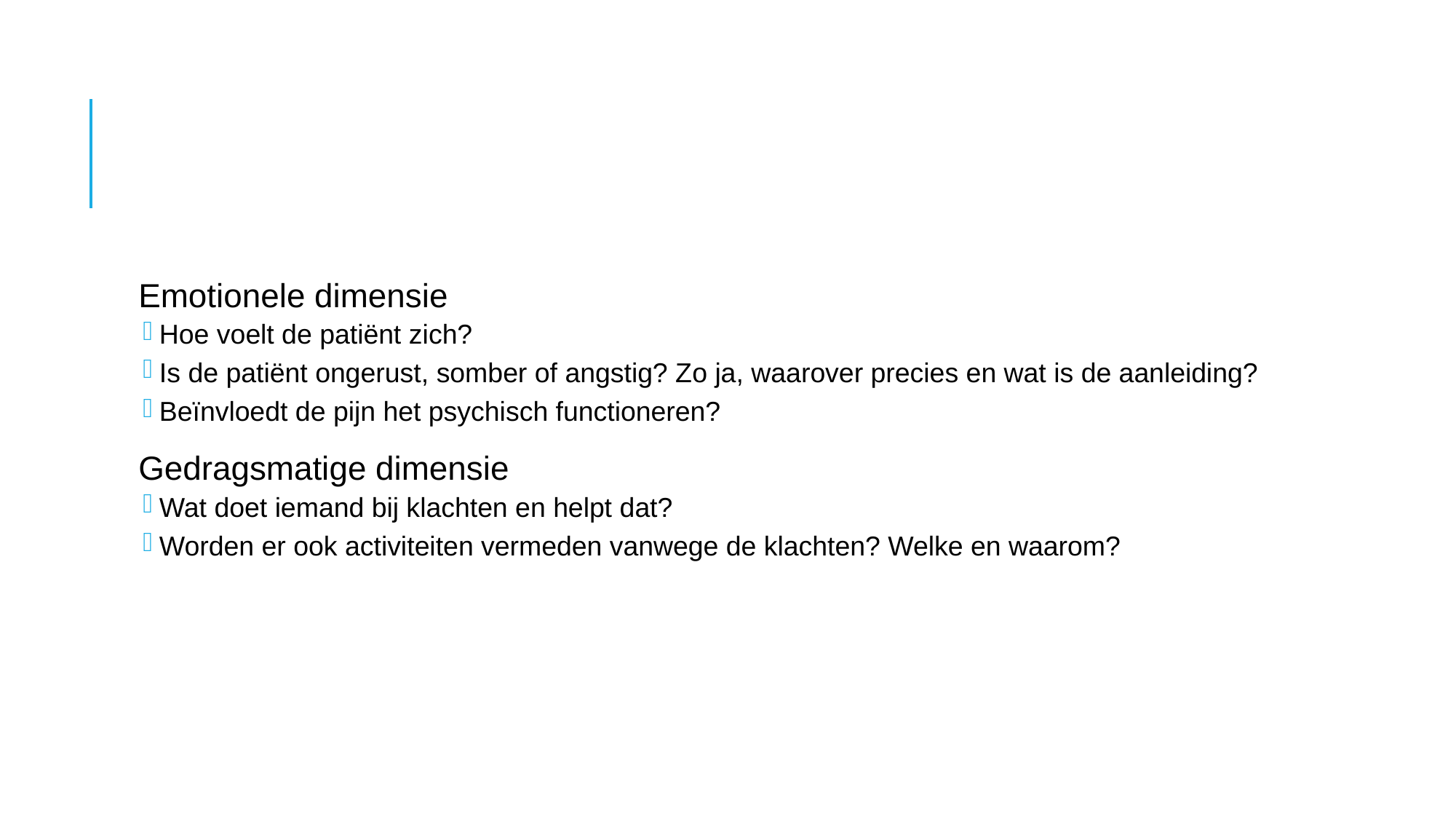

#
Emotionele dimensie
Hoe voelt de patiënt zich?
Is de patiënt ongerust, somber of angstig? Zo ja, waarover precies en wat is de aanleiding?
Beïnvloedt de pijn het psychisch functioneren?
Gedragsmatige dimensie
Wat doet iemand bij klachten en helpt dat?
Worden er ook activiteiten vermeden vanwege de klachten? Welke en waarom?